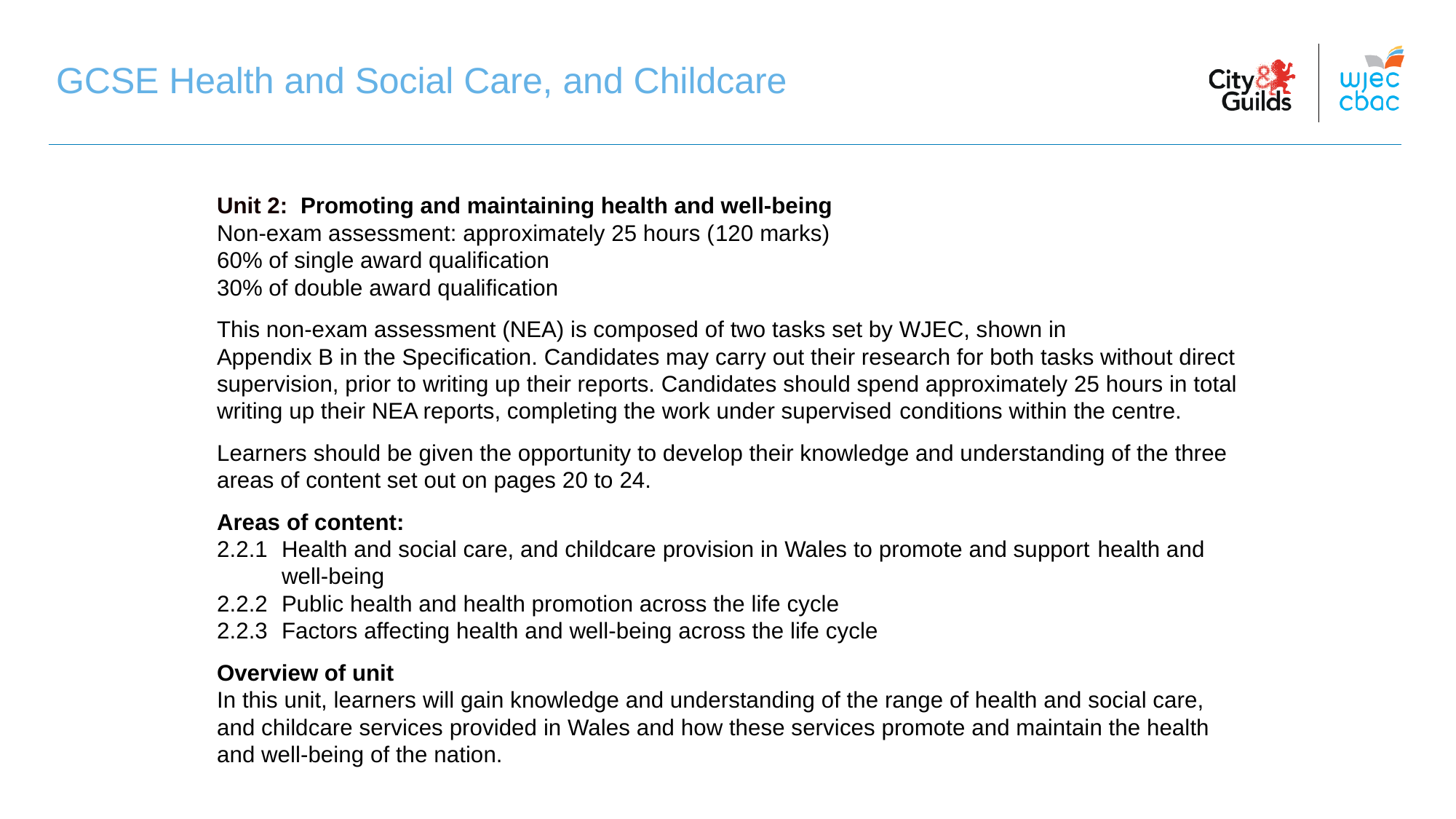

GCSE Health and Social Care, and Childcare
GCSE Health and Social Care, and Childcare
Unit 2:  Promoting and maintaining health and well-being
Non-exam assessment: approximately 25 hours (120 marks)
60% of single award qualification
30% of double award qualification

This non-exam assessment (NEA) is composed of two tasks set by WJEC, shown in
Appendix B in the Specification. Candidates may carry out their research for both tasks without direct supervision, prior to writing up their reports. Candidates should spend approximately 25 hours in total writing up their NEA reports, completing the work under supervised conditions within the centre.

Learners should be given the opportunity to develop their knowledge and understanding of the three areas of content set out on pages 20 to 24.

Areas of content:
2.2.1	Health and social care, and childcare provision in Wales to promote and support health and well-being
2.2.2	Public health and health promotion across the life cycle
2.2.3	Factors affecting health and well-being across the life cycle

Overview of unit
In this unit, learners will gain knowledge and understanding of the range of health and social care, and childcare services provided in Wales and how these services promote and maintain the health and well-being of the nation.